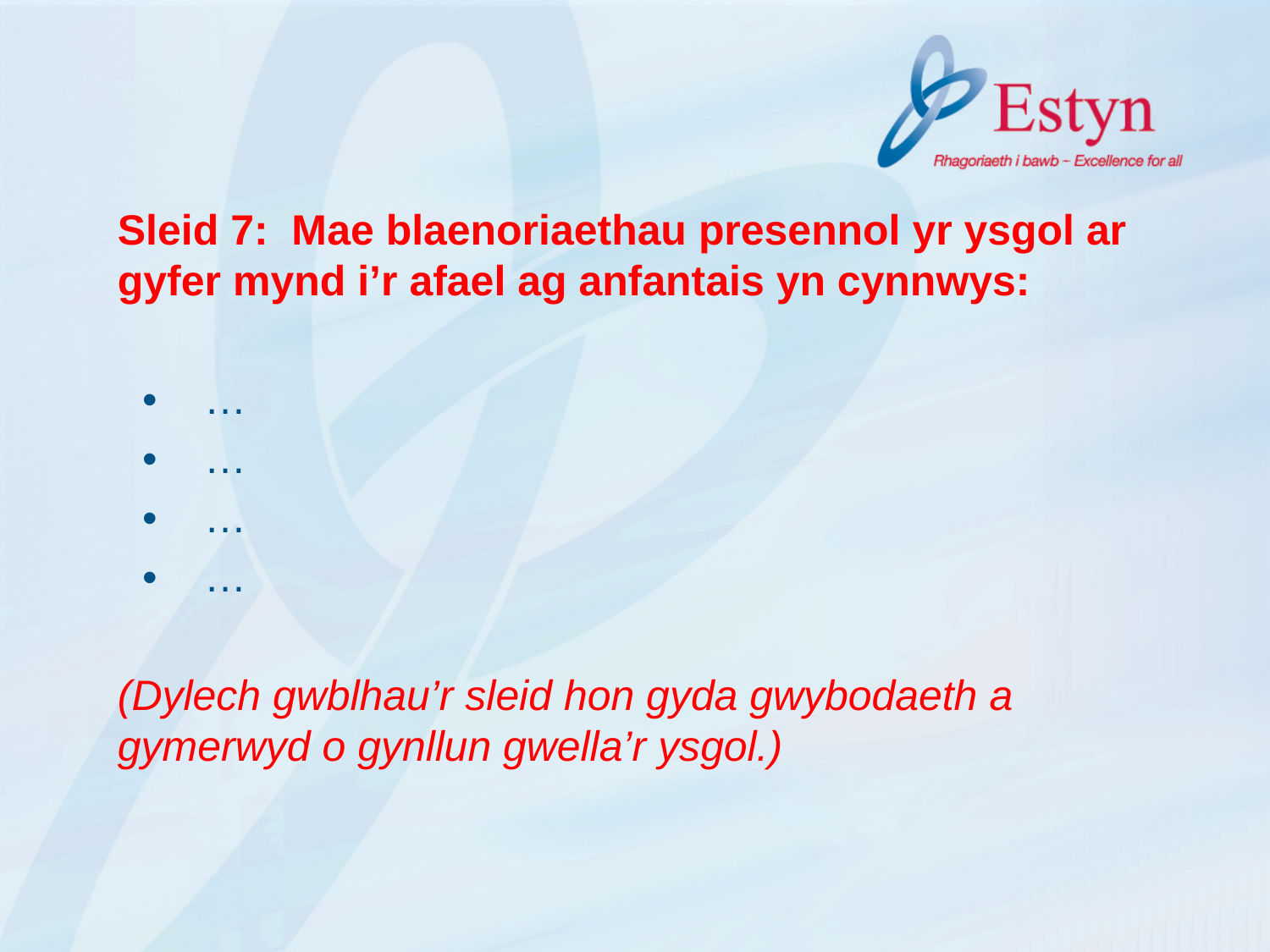

Sleid 7:  Mae blaenoriaethau presennol yr ysgol ar gyfer mynd i’r afael ag anfantais yn cynnwys:

•	…
•	…
•	…
•	…

(Dylech gwblhau’r sleid hon gyda gwybodaeth a gymerwyd o gynllun gwella’r ysgol.)